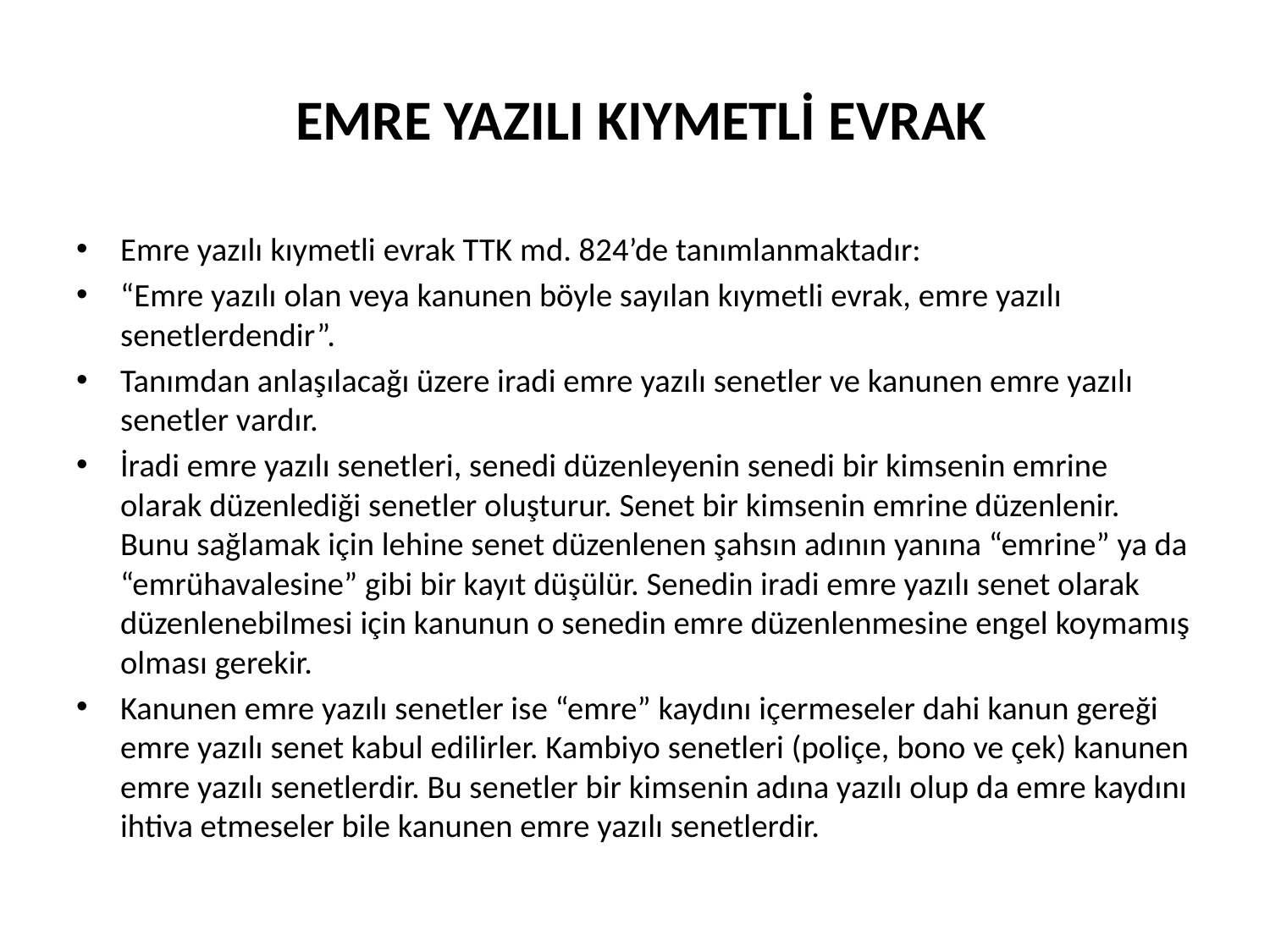

# EMRE YAZILI KIYMETLİ EVRAK
Emre yazılı kıymetli evrak TTK md. 824’de tanımlanmaktadır:
“Emre yazılı olan veya kanunen böyle sayılan kıymetli evrak, emre yazılı senetlerdendir”.
Tanımdan anlaşılacağı üzere iradi emre yazılı senetler ve kanunen emre yazılı senetler vardır.
İradi emre yazılı senetleri, senedi düzenleyenin senedi bir kimsenin emrine olarak düzenlediği senetler oluşturur. Senet bir kimsenin emrine düzenlenir. Bunu sağlamak için lehine senet düzenlenen şahsın adının yanına “emrine” ya da “emrühavalesine” gibi bir kayıt düşülür. Senedin iradi emre yazılı senet olarak düzenlenebilmesi için kanunun o senedin emre düzenlenmesine engel koymamış olması gerekir.
Kanunen emre yazılı senetler ise “emre” kaydını içermeseler dahi kanun gereği emre yazılı senet kabul edilirler. Kambiyo senetleri (poliçe, bono ve çek) kanunen emre yazılı senetlerdir. Bu senetler bir kimsenin adına yazılı olup da emre kaydını ihtiva etmeseler bile kanunen emre yazılı senetlerdir.